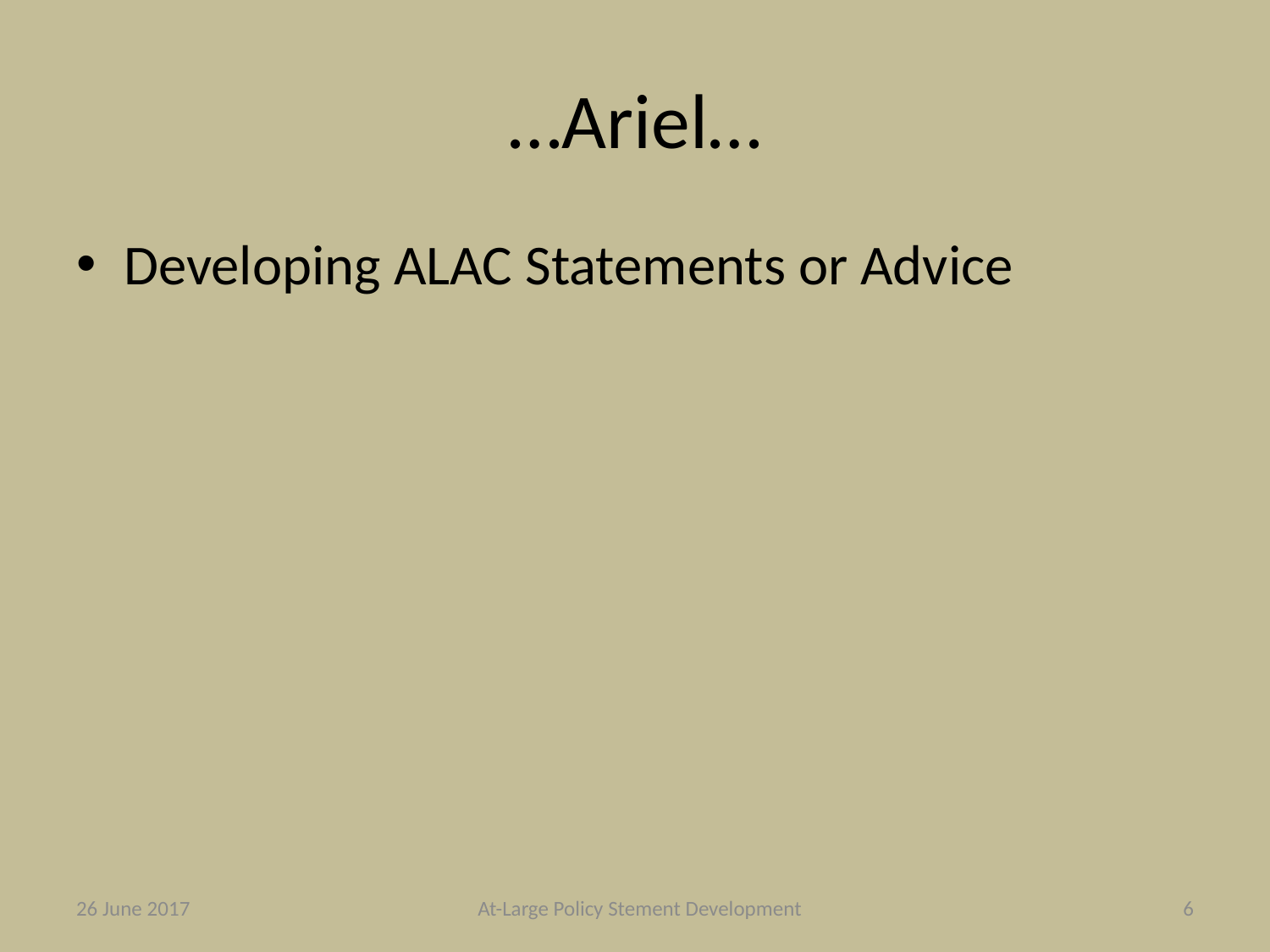

# …Ariel…
Developing ALAC Statements or Advice
26 June 2017
At-Large Policy Stement Development
6